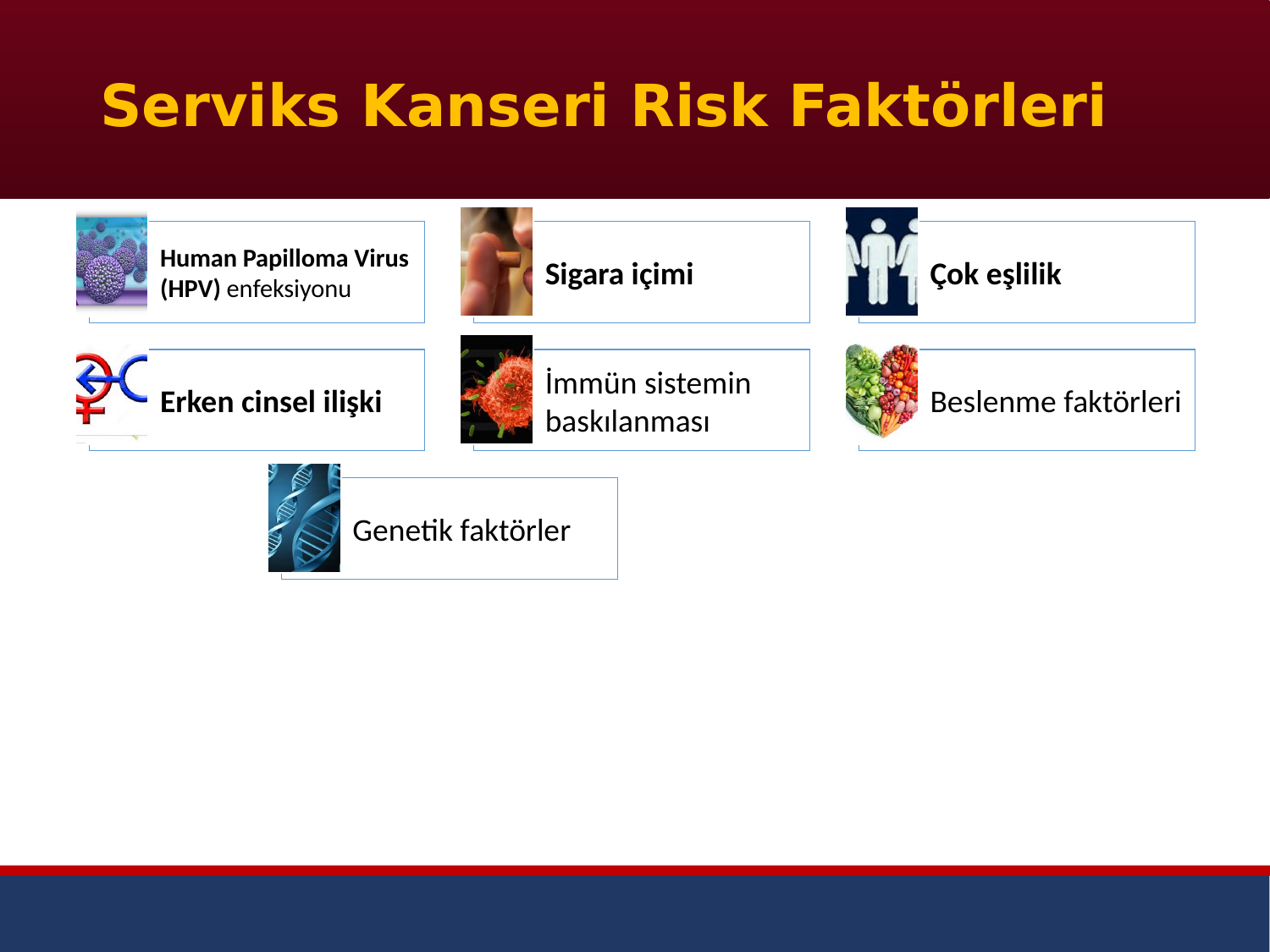

# Serviks Kanseri Risk Faktörleri
Human Papilloma Virus (HPV) enfeksiyonu
Sigara içimi
Çok eşlilik
Erken cinsel ilişki
İmmün sistemin baskılanması
Beslenme faktörleri
Genetik faktörler